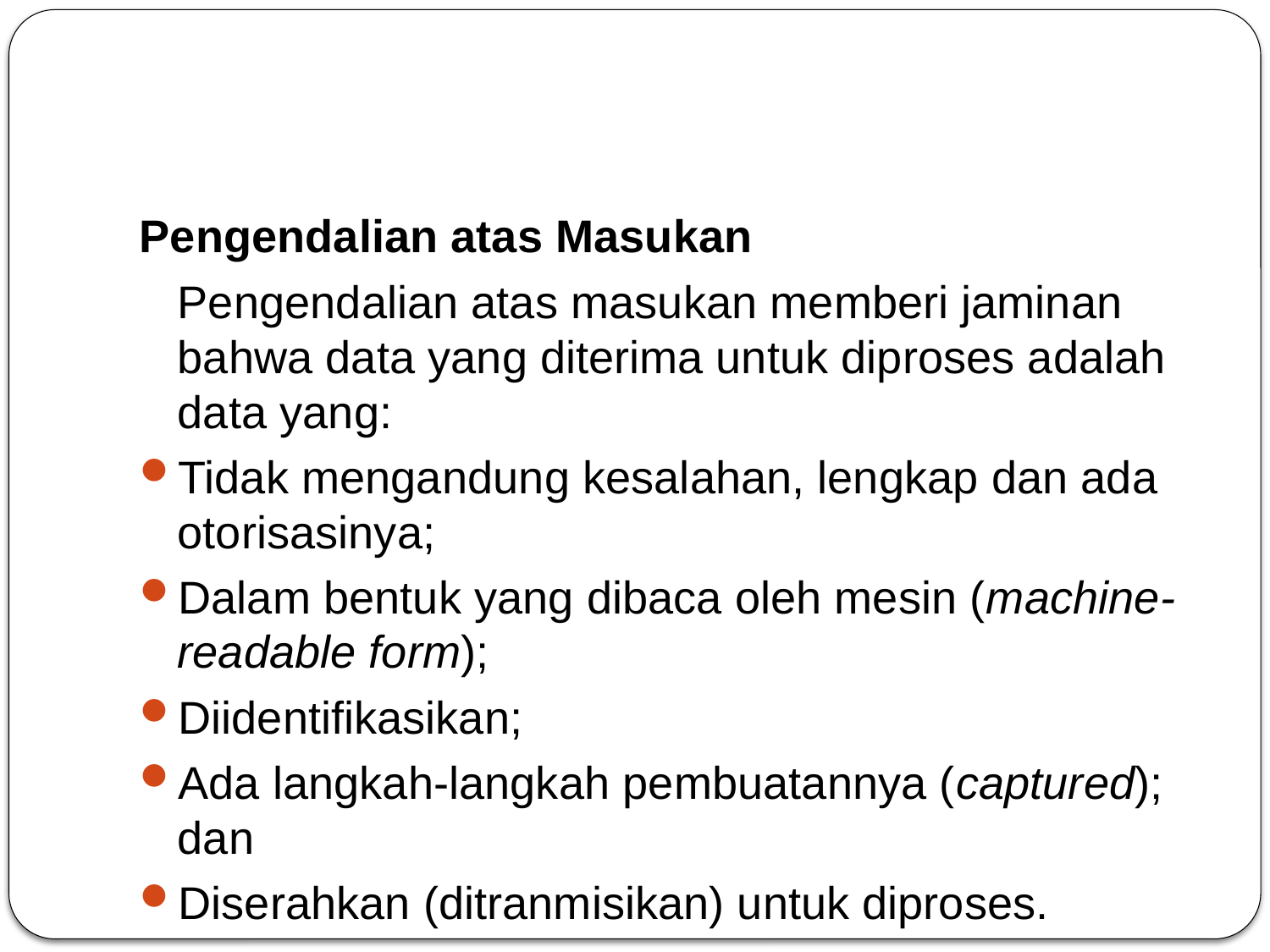

#
Pengendalian atas Masukan
	Pengendalian atas masukan memberi jaminan bahwa data yang diterima untuk diproses adalah data yang:
Tidak mengandung kesalahan, lengkap dan ada otorisasinya;
Dalam bentuk yang dibaca oleh mesin (machine-readable form);
Diidentifikasikan;
Ada langkah-langkah pembuatannya (captured); dan
Diserahkan (ditranmisikan) untuk diproses.